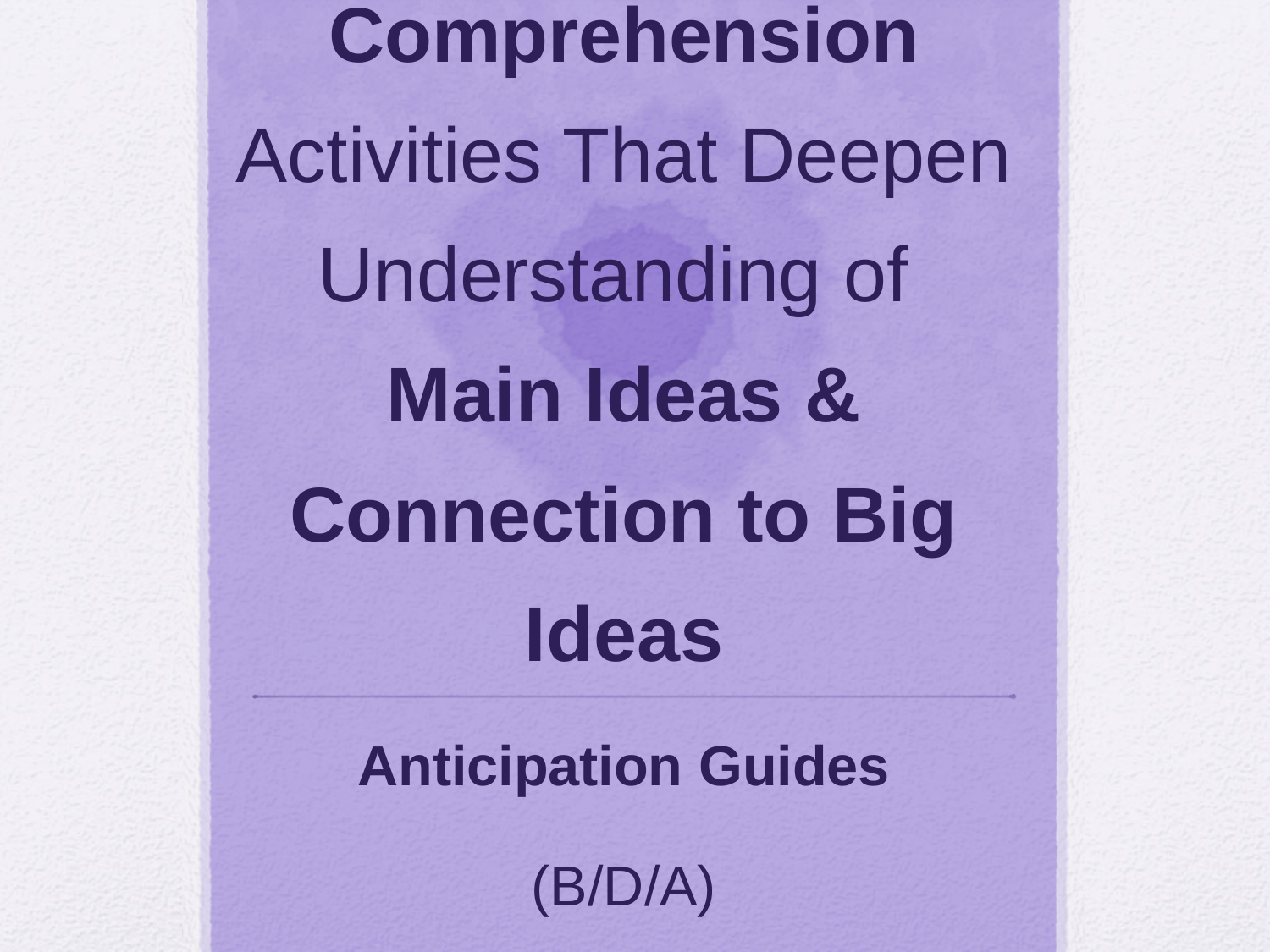

# Comprehension Activities That Deepen Understanding of Main Ideas & Connection to Big Ideas Anticipation Guides (B/D/A)